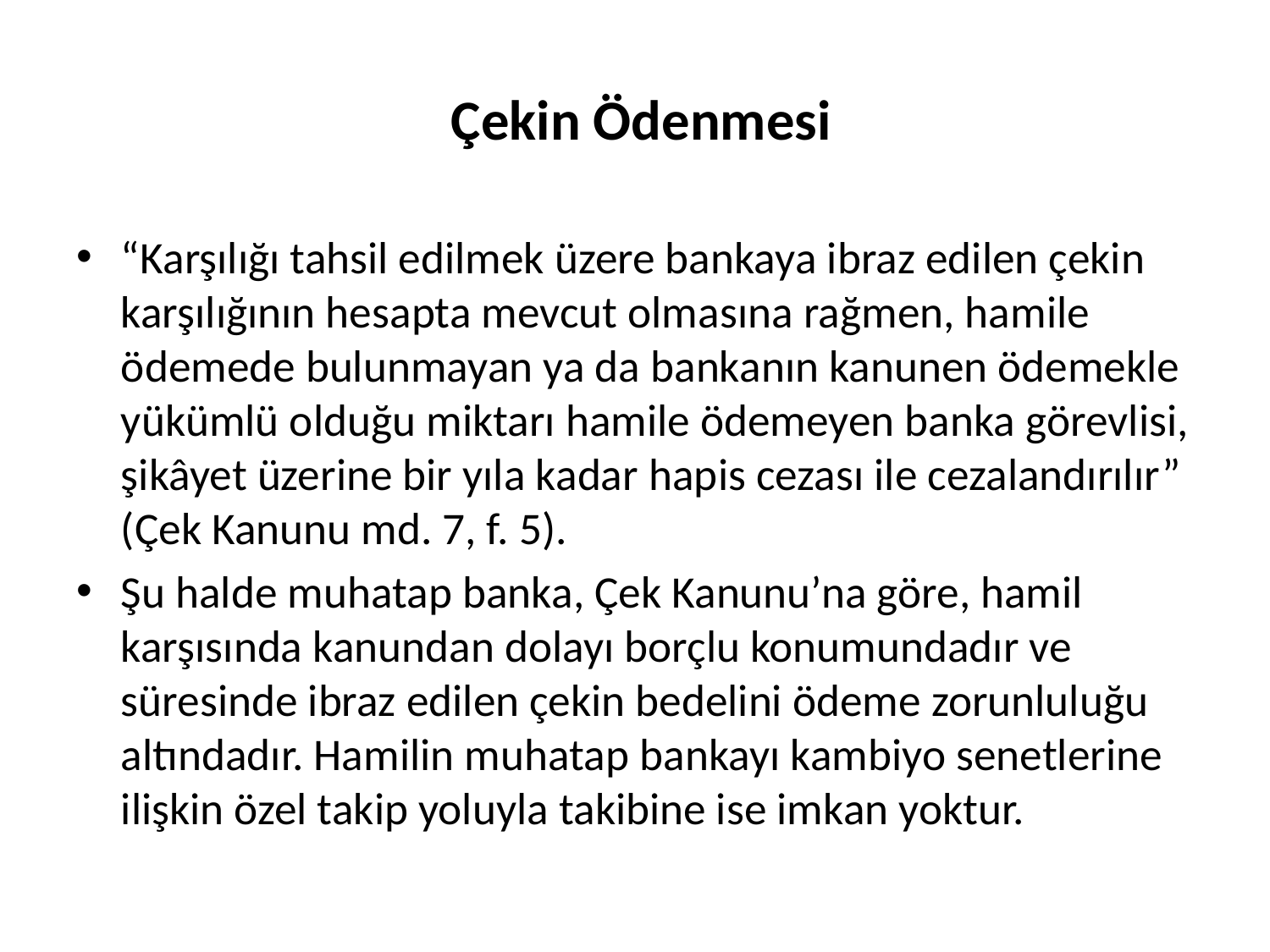

# Çekin Ödenmesi
“Karşılığı tahsil edilmek üzere bankaya ibraz edilen çekin karşılığının hesapta mevcut olmasına rağmen, hamile ödemede bulunmayan ya da bankanın kanunen ödemekle yükümlü olduğu miktarı hamile ödemeyen banka görevlisi, şikâyet üzerine bir yıla kadar hapis cezası ile cezalandırılır” (Çek Kanunu md. 7, f. 5).
Şu halde muhatap banka, Çek Kanunu’na göre, hamil karşısında kanundan dolayı borçlu konumundadır ve süresinde ibraz edilen çekin bedelini ödeme zorunluluğu altındadır. Hamilin muhatap bankayı kambiyo senetlerine ilişkin özel takip yoluyla takibine ise imkan yoktur.